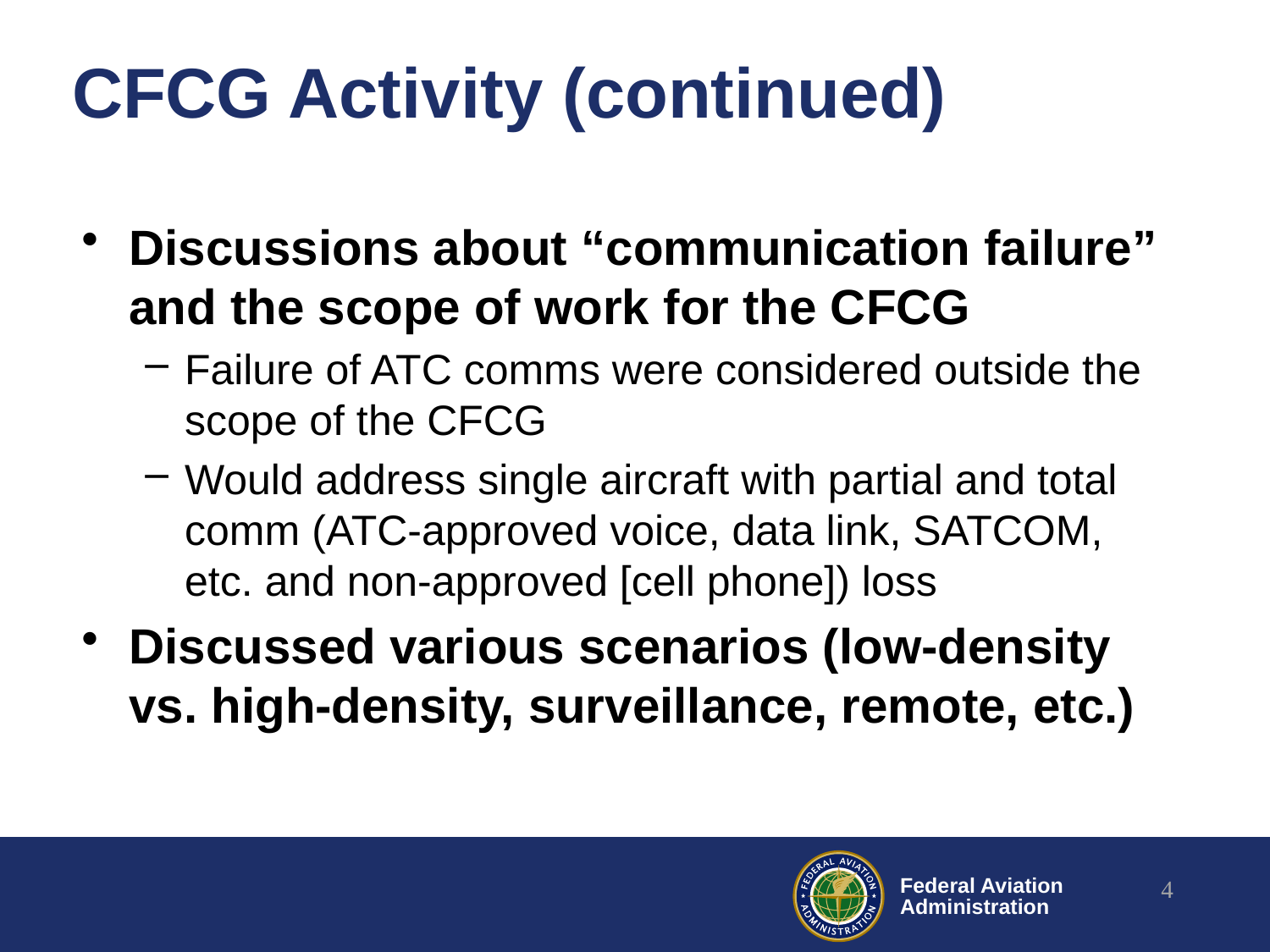

# CFCG Activity (continued)
Discussions about “communication failure” and the scope of work for the CFCG
Failure of ATC comms were considered outside the scope of the CFCG
Would address single aircraft with partial and total comm (ATC-approved voice, data link, SATCOM, etc. and non-approved [cell phone]) loss
Discussed various scenarios (low-density vs. high-density, surveillance, remote, etc.)

4